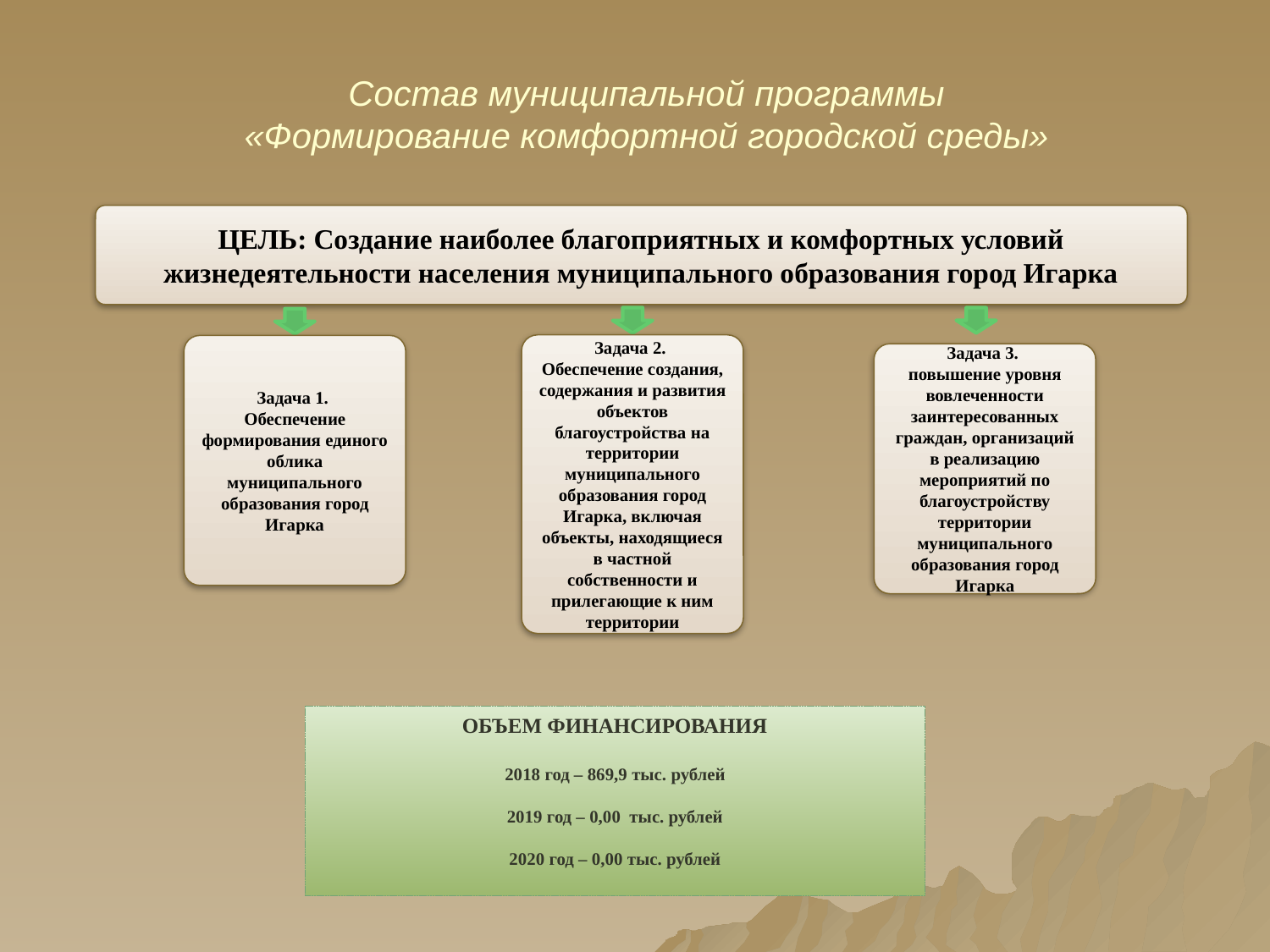

Состав муниципальной программы
«Формирование комфортной городской среды»
ЦЕЛЬ: Создание наиболее благоприятных и комфортных условий жизнедеятельности населения муниципального образования город Игарка

Задача 2.
Обеспечение создания, содержания и развития объектов благоустройства на территории муниципального образования город Игарка, включая объекты, находящиеся в частной собственности и прилегающие к ним территории
Задача 1.
Обеспечение формирования единого облика муниципального образования город Игарка
Задача 3.
повышение уровня вовлеченности заинтересованных граждан, организаций в реализацию мероприятий по благоустройству территории муниципального образования город Игарка

ОБЪЕМ ФИНАНСИРОВАНИЯ

2018 год – 869,9 тыс. рублей

2019 год – 0,00  тыс. рублей

2020 год – 0,00 тыс. рублей